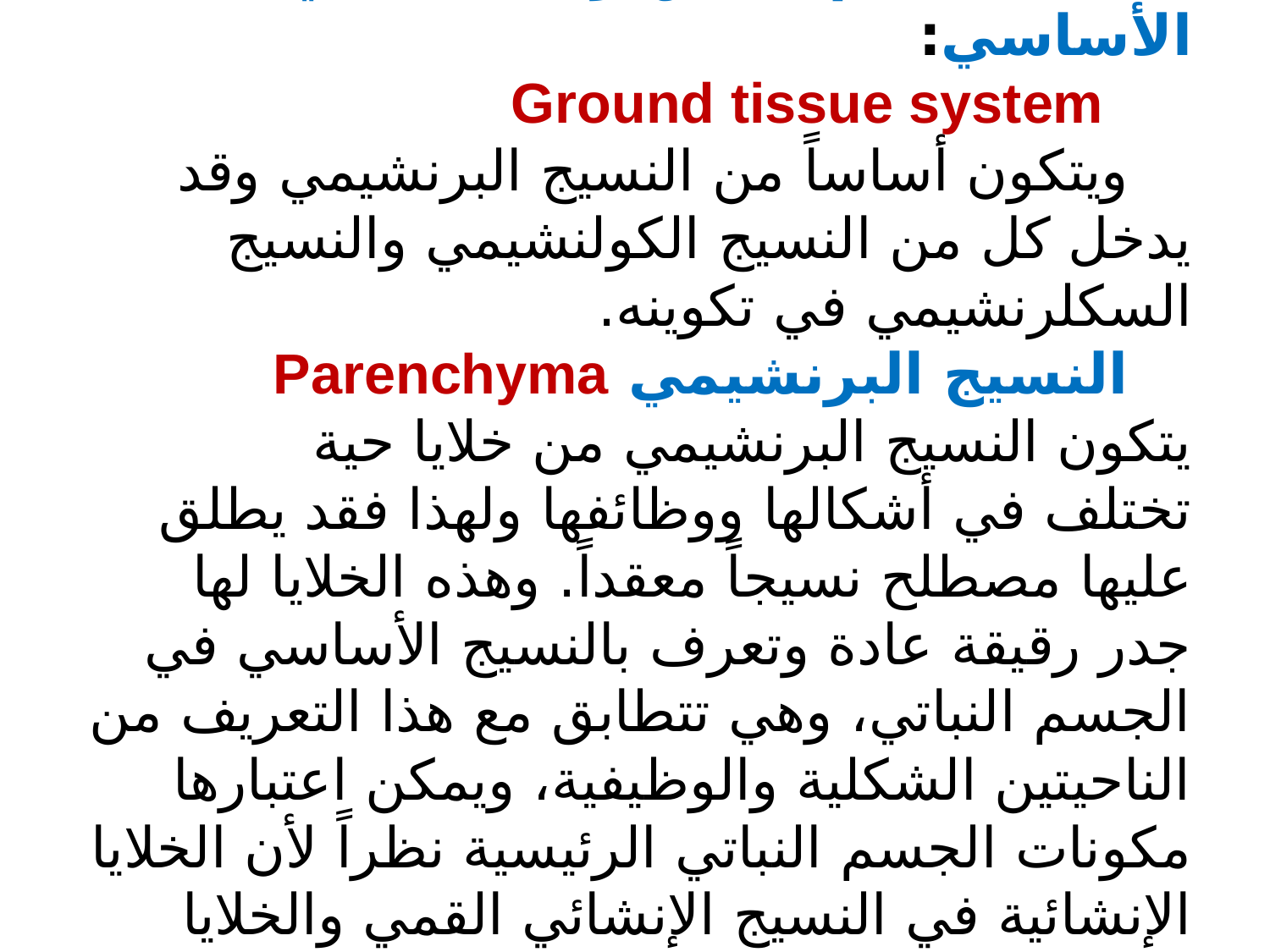

2 ـ  النظام ( الجهاز ) النسيجي الأساسي:
                       Ground tissue system
ويتكون أساساً من النسيج البرنشيمي وقد يدخل كل من النسيج الكولنشيمي والنسيج السكلرنشيمي في تكوينه.
النسيج البرنشيمي Parenchyma
يتكون النسيج البرنشيمي من خلايا حية تختلف في أشكالها ووظائفها ولهذا فقد يطلق عليها مصطلح نسيجاً معقداً. وهذه الخلايا لها جدر رقيقة عادة وتعرف بالنسيج الأساسي في الجسم النباتي، وهي تتطابق مع هذا التعريف من الناحيتين الشكلية والوظيفية، ويمكن اعتبارها مكونات الجسم النباتي الرئيسية نظراً لأن الخلايا الإنشائية في النسيج الإنشائي القمي والخلايا التكاثرية ذات طبيعة